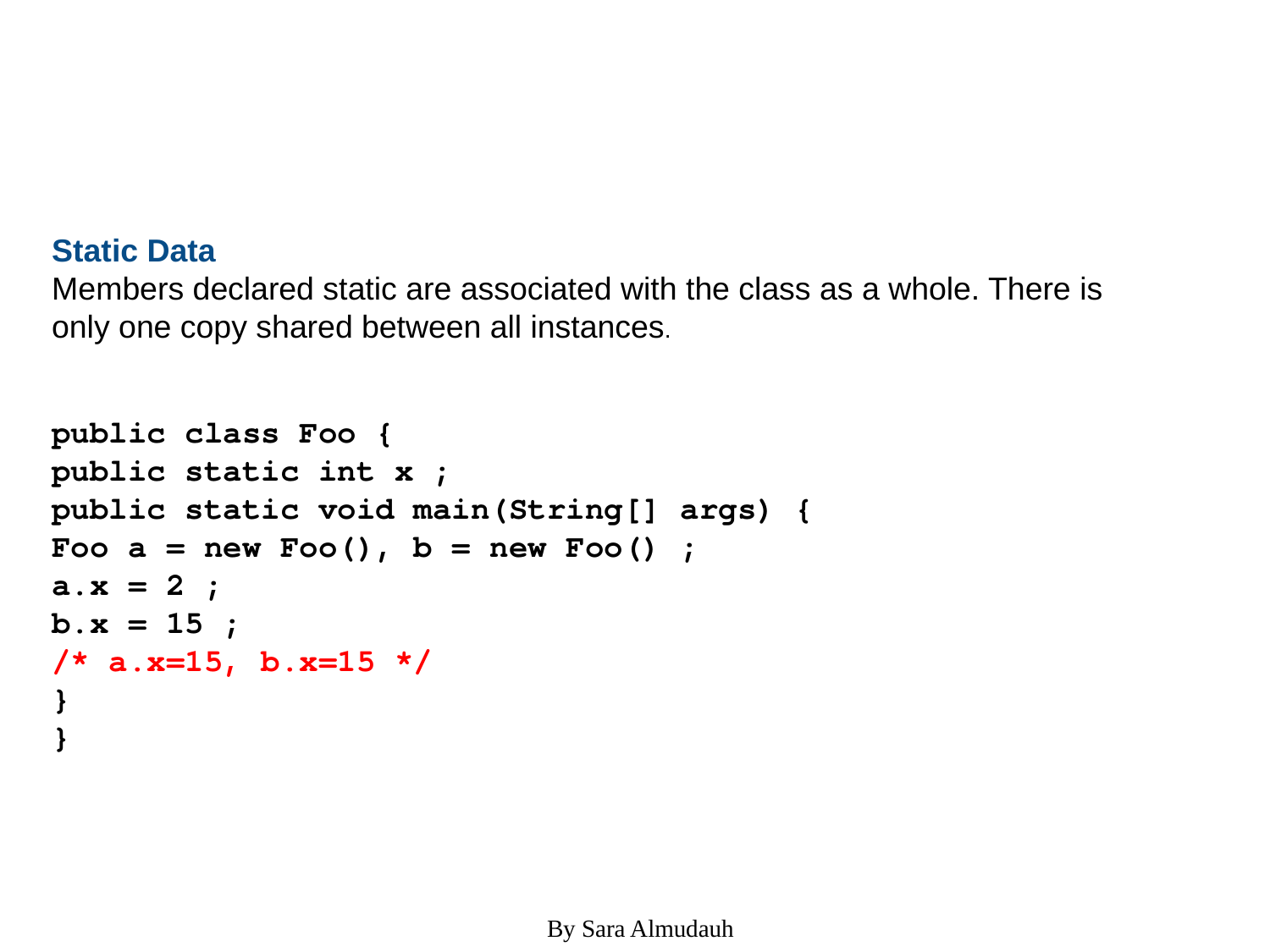

Static Data
Members declared static are associated with the class as a whole. There is only one copy shared between all instances.

public class Foo {
public static int x ;
public static void main(String[] args) {
Foo a = new Foo(), b = new Foo() ;
a.x = 2 ;
b.x = 15 ;
/* a.x=15, b.x=15 */
}
}
By Sara Almudauh